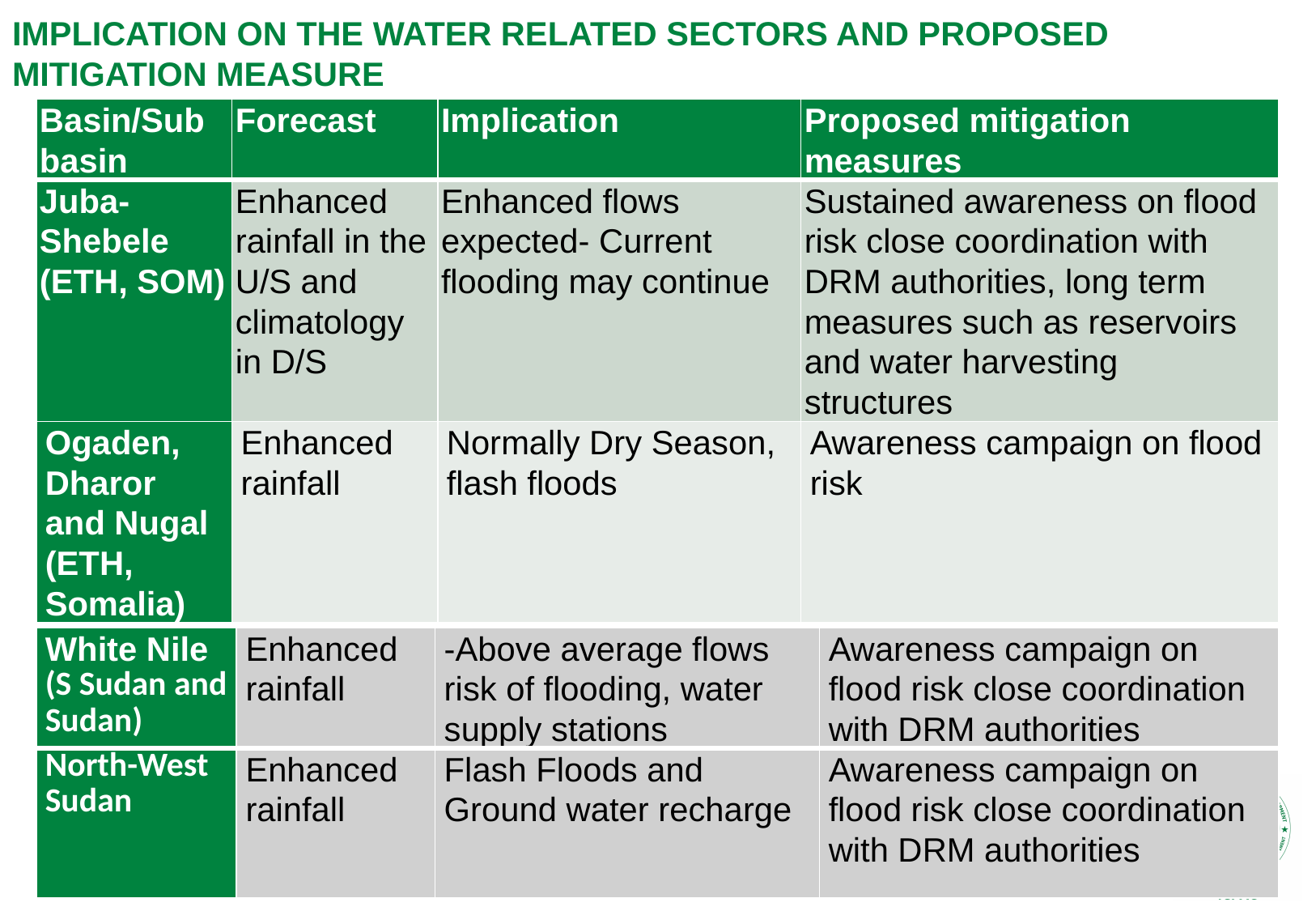

# Implication on the Water related Sectors and Proposed Mitigation Measure
| Basin/Sub basin | Forecast | Implication | Proposed mitigation measures |
| --- | --- | --- | --- |
| Juba-Shebele (ETH, SOM) | Enhanced rainfall in the U/S and climatology in D/S | Enhanced flows expected- Current flooding may continue | Sustained awareness on flood risk close coordination with DRM authorities, long term measures such as reservoirs and water harvesting structures |
| Ogaden, Dharor and Nugal (ETH, Somalia) | Enhanced rainfall | Normally Dry Season, flash floods | Awareness campaign on flood risk |
| White Nile (S Sudan and Sudan) | Enhanced rainfall | -Above average flows risk of flooding, water supply stations | Awareness campaign on flood risk close coordination with DRM authorities |
| --- | --- | --- | --- |
| North-West Sudan | Enhanced rainfall | Flash Floods and Ground water recharge | Awareness campaign on flood risk close coordination with DRM authorities |
INTERGOVERNMENTAL AUTHORITY ON DEVELOPMENT
Monday, May 18, 2020
4